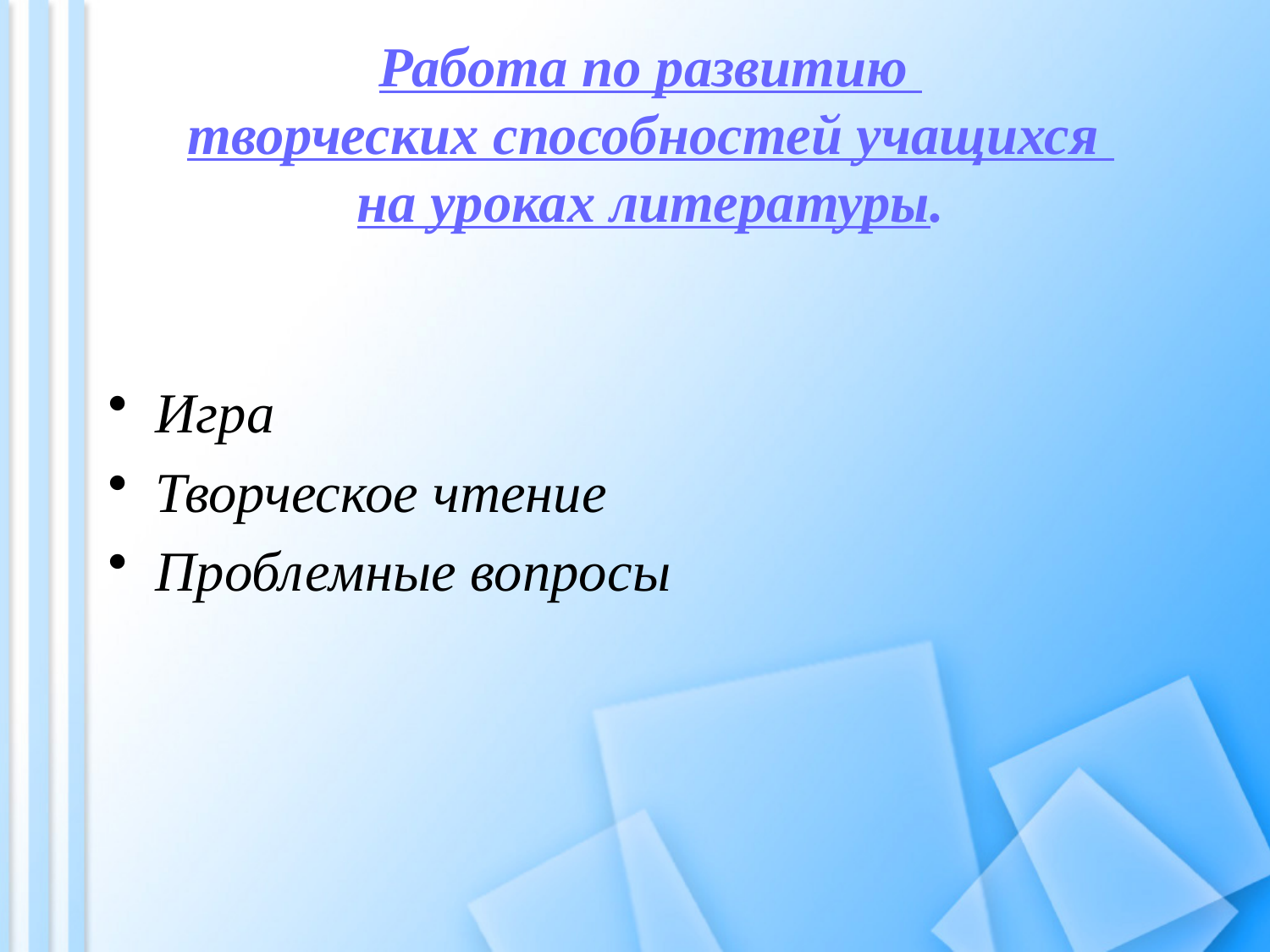

# Работа по развитию творческих способностей учащихся на уроках литературы.
Игра
Творческое чтение
Проблемные вопросы